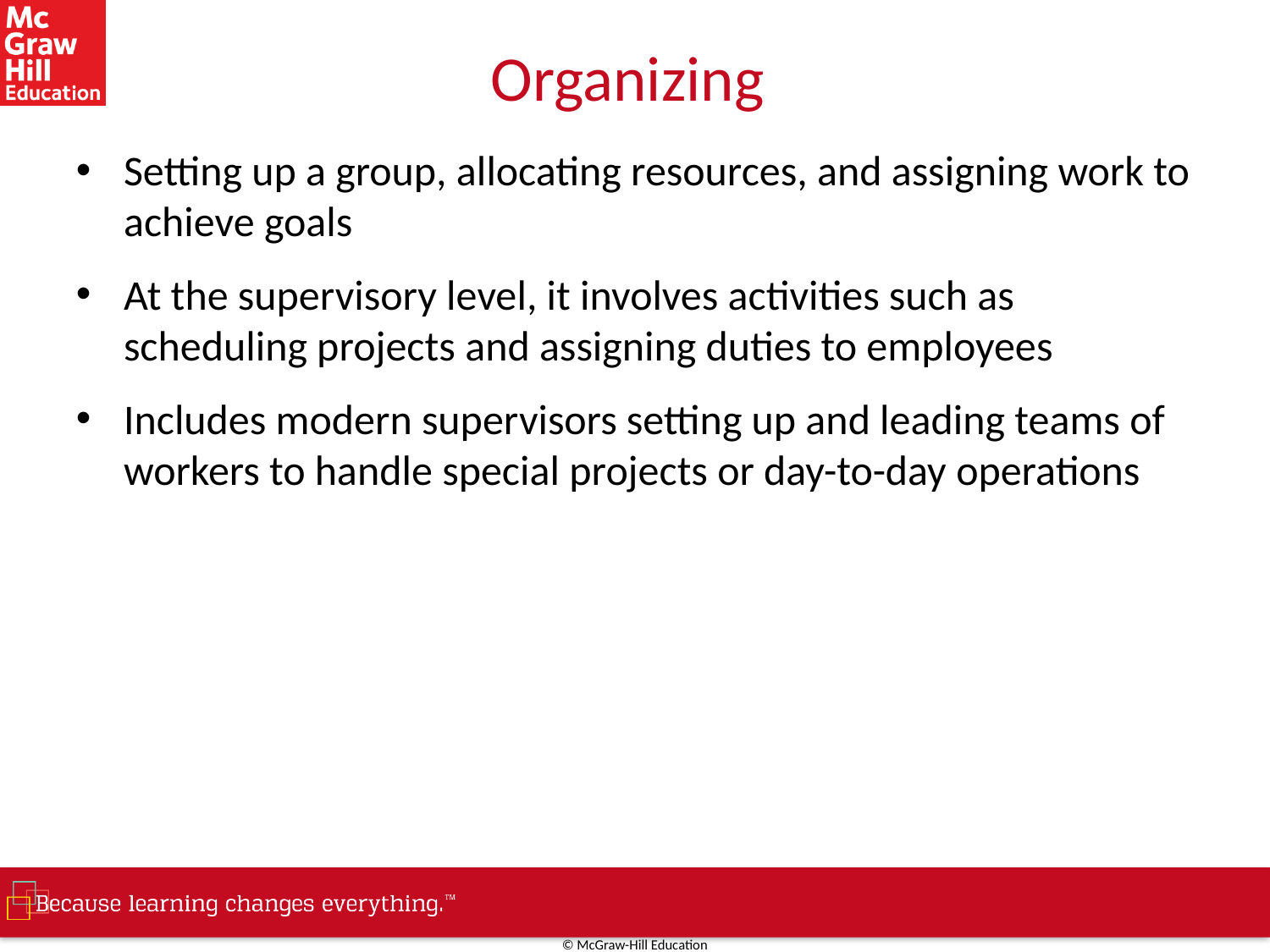

# Organizing
Setting up a group, allocating resources, and assigning work to achieve goals
At the supervisory level, it involves activities such as scheduling projects and assigning duties to employees
Includes modern supervisors setting up and leading teams of workers to handle special projects or day-to-day operations